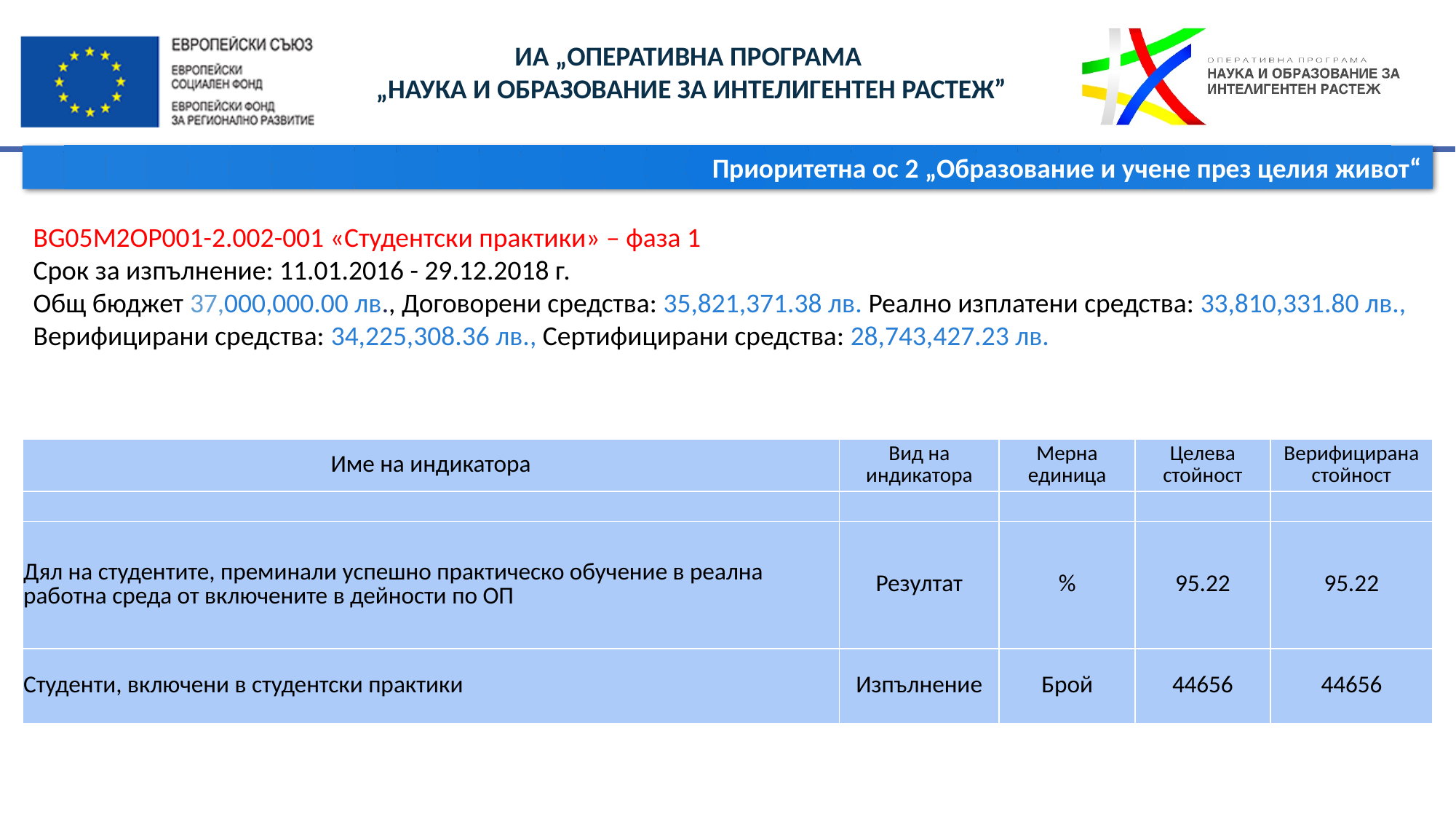

Приоритетна ос 2 „Образование и учене през целия живот“
BG05M2OP001-2.002-001 «Студентски практики» – фаза 1
Срок за изпълнение: 11.01.2016 - 29.12.2018 г.
Общ бюджет 37,000,000.00 лв., Договорени средства: 35,821,371.38 лв. Реално изплатени средства: 33,810,331.80 лв., Верифицирани средства: 34,225,308.36 лв., Сертифицирани средства: 28,743,427.23 лв.
| Име на индикатора | Вид на индикатора | Мерна единица | Целева стойност | Верифицирана стойност |
| --- | --- | --- | --- | --- |
|  |  |  |  |  |
| Дял на студентите, преминали успешно практическо обучение в реална работна среда от включените в дейности по ОП | Резултат | % | 95.22 | 95.22 |
| Студенти, включени в студентски практики | Изпълнение | Брой | 44656 | 44656 |